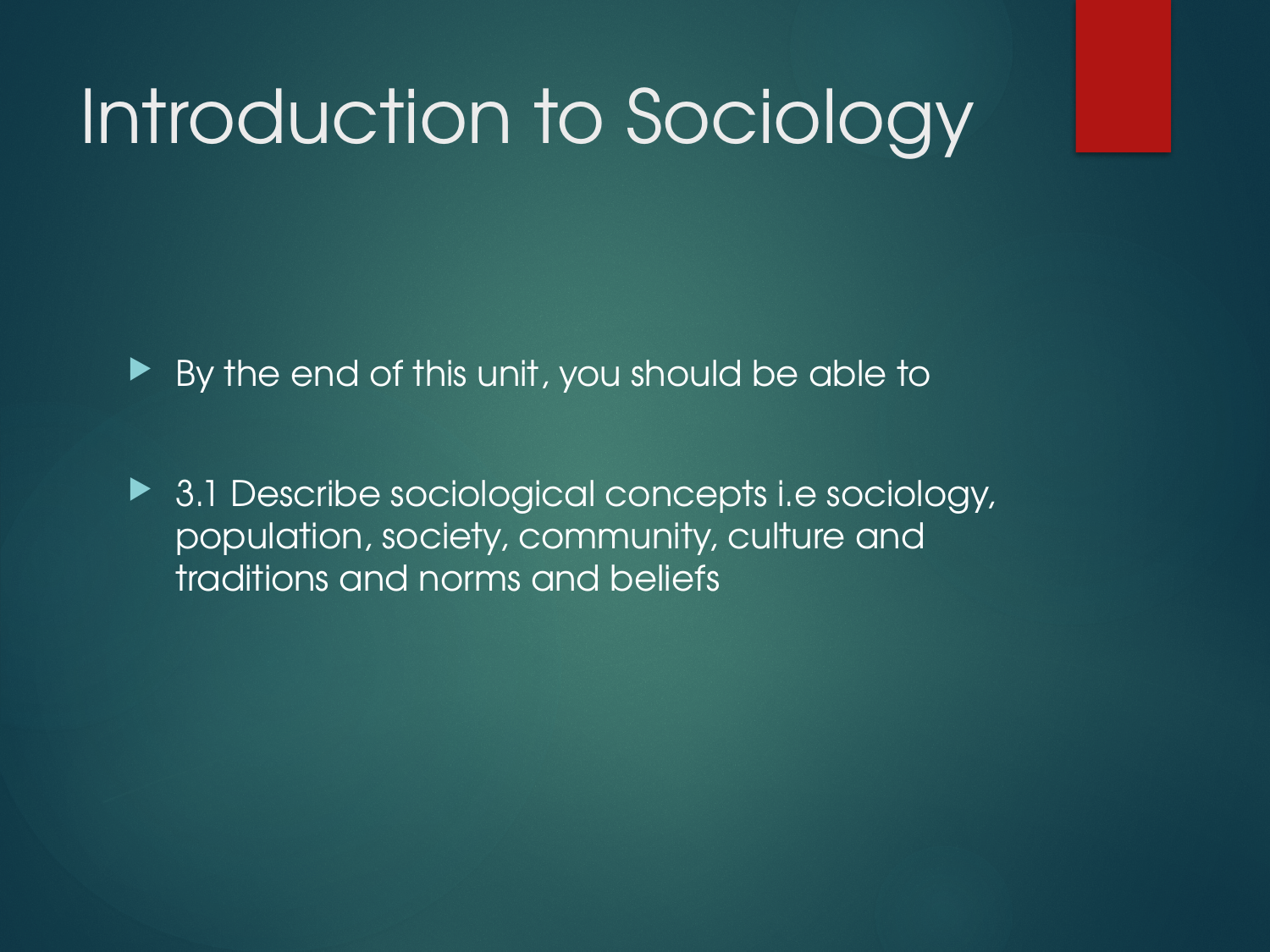

# Introduction to Sociology

By the end of this unit, you should be able to

3.1 Describe sociological concepts i.e sociology, population, society, community, culture and traditions and norms and beliefs